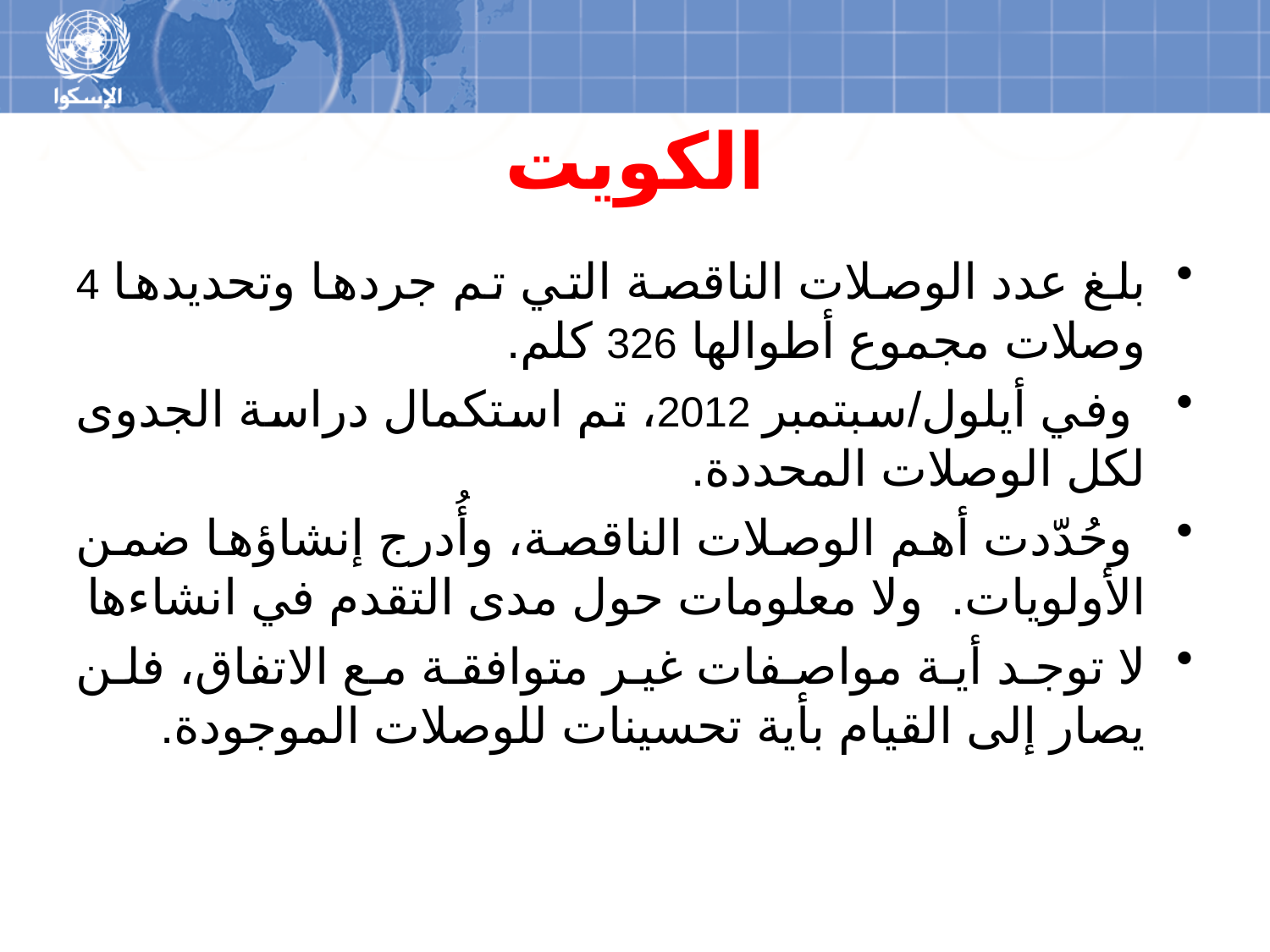

# الكويت
بلغ عدد الوصلات الناقصة التي تم جردها وتحديدها 4 وصلات مجموع أطوالها 326 كلم.
 وفي أيلول/سبتمبر 2012، تم استكمال دراسة الجدوى لكل الوصلات المحددة.
 وحُدّدت أهم الوصلات الناقصة، وأُدرج إنشاؤها ضمن الأولويات.  ولا معلومات حول مدى التقدم في انشاءها
لا توجد أية مواصفات غير متوافقة مع الاتفاق، فلن يصار إلى القيام بأية تحسينات للوصلات الموجودة.